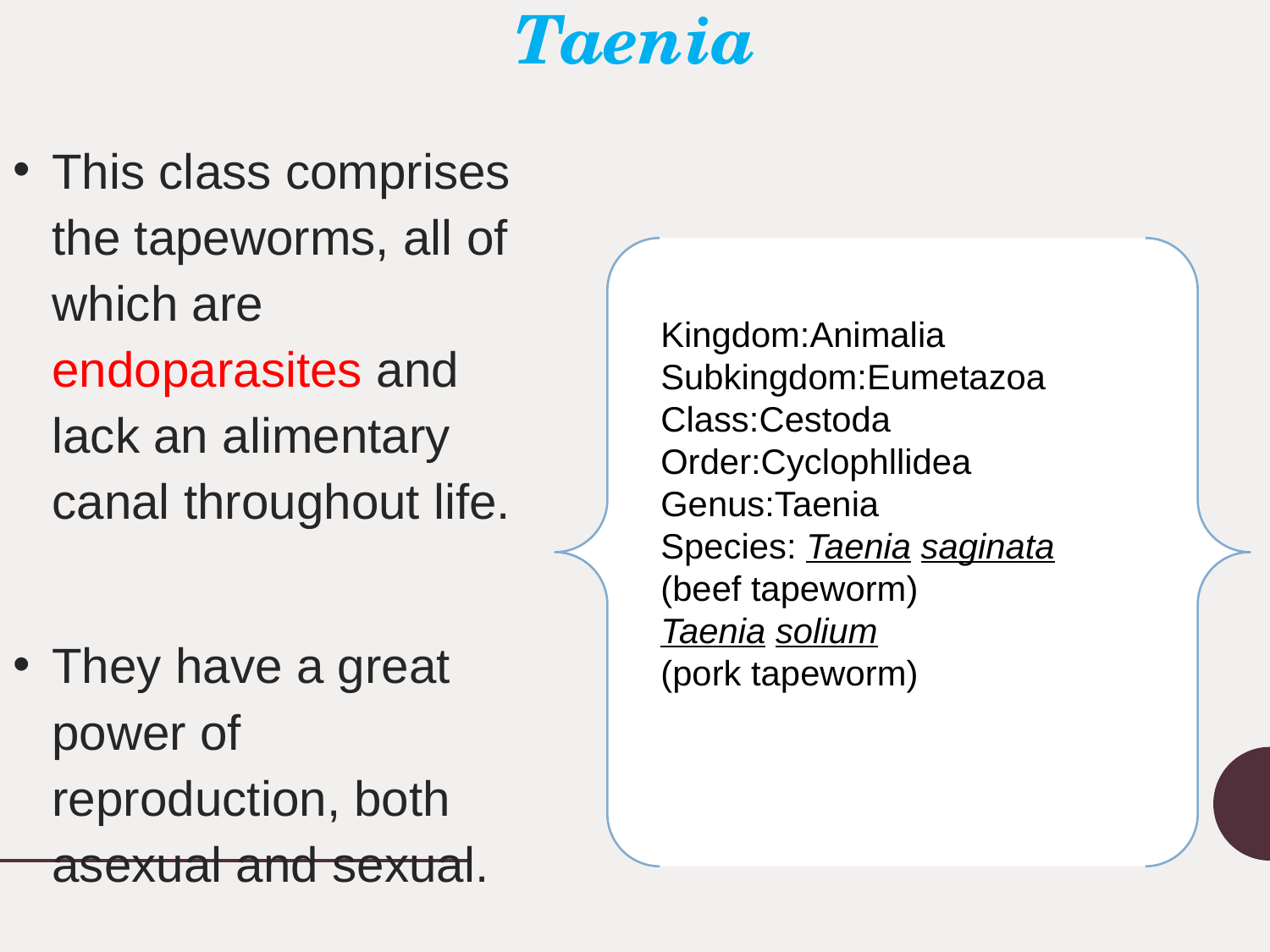

# Taenia
This class comprises the tapeworms, all of which are endoparasites and lack an alimentary canal throughout life.

They have a great power of reproduction, both asexual and sexual.
Kingdom:Animalia
Subkingdom:Eumetazoa
Class:Cestoda
Order:Cyclophllidea
Genus:Taenia
Species: Taenia saginata (beef tape­worm)
Taenia solium
(pork tapeworm)